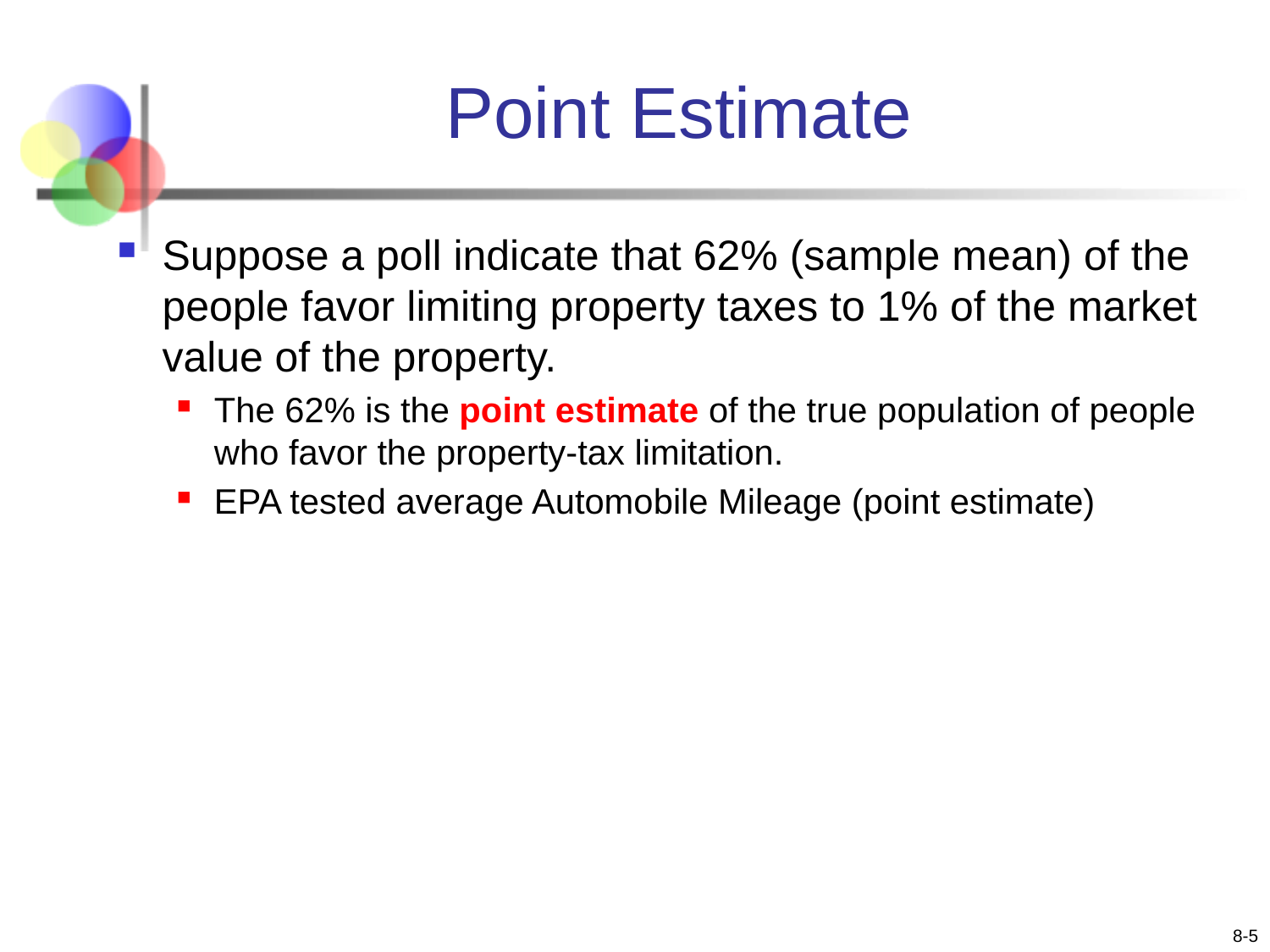

# Point Estimate
Suppose a poll indicate that 62% (sample mean) of the people favor limiting property taxes to 1% of the market value of the property.
The 62% is the point estimate of the true population of people who favor the property-tax limitation.
EPA tested average Automobile Mileage (point estimate)

8-5